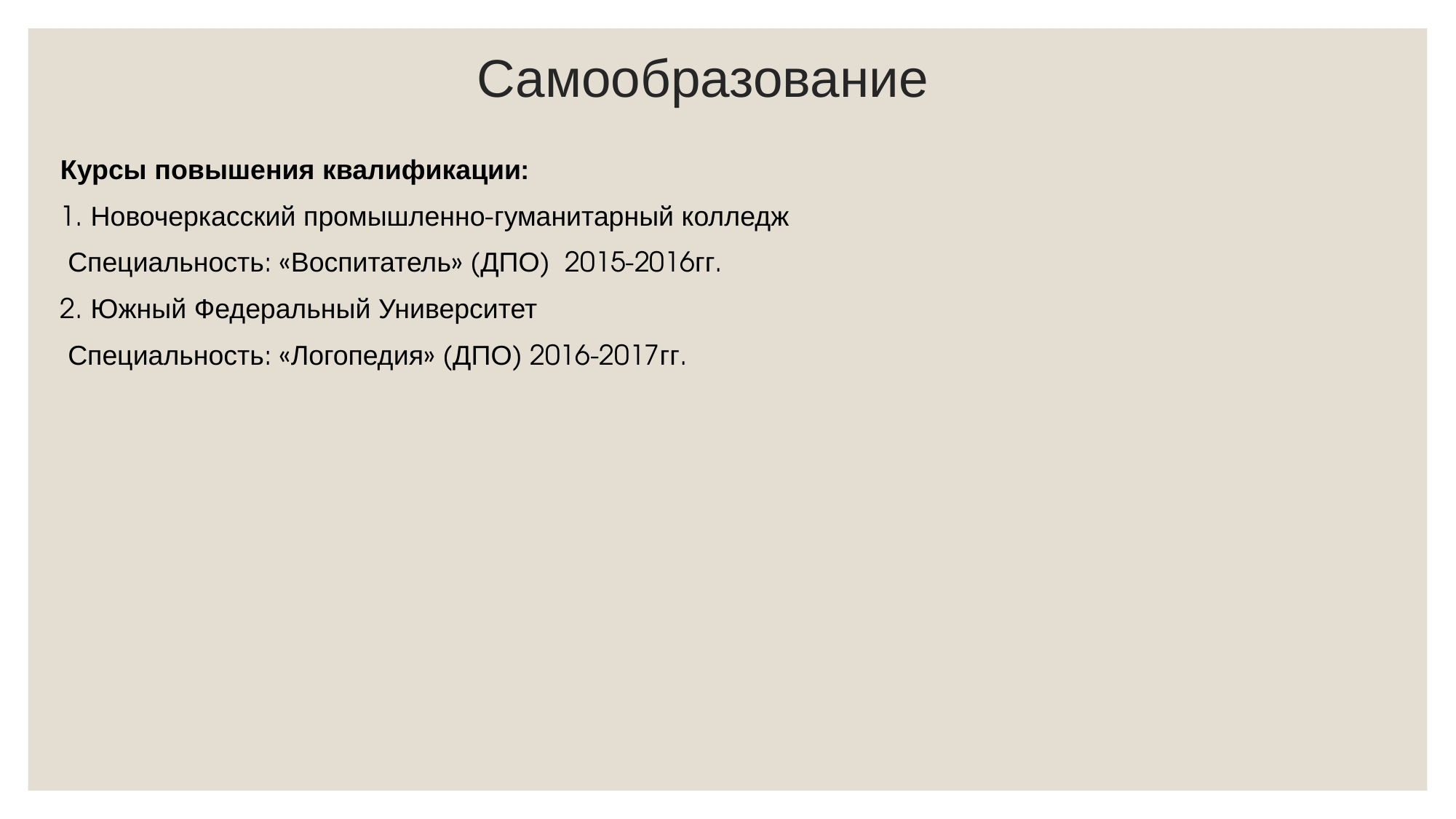

# Самообразование
Курсы повышения квалификации:
1. Новочеркасский промышленно-гуманитарный колледж
 Специальность: «Воспитатель» (ДПО)  2015-2016гг.
2. Южный Федеральный Университет
 Специальность: «Логопедия» (ДПО) 2016-2017гг.